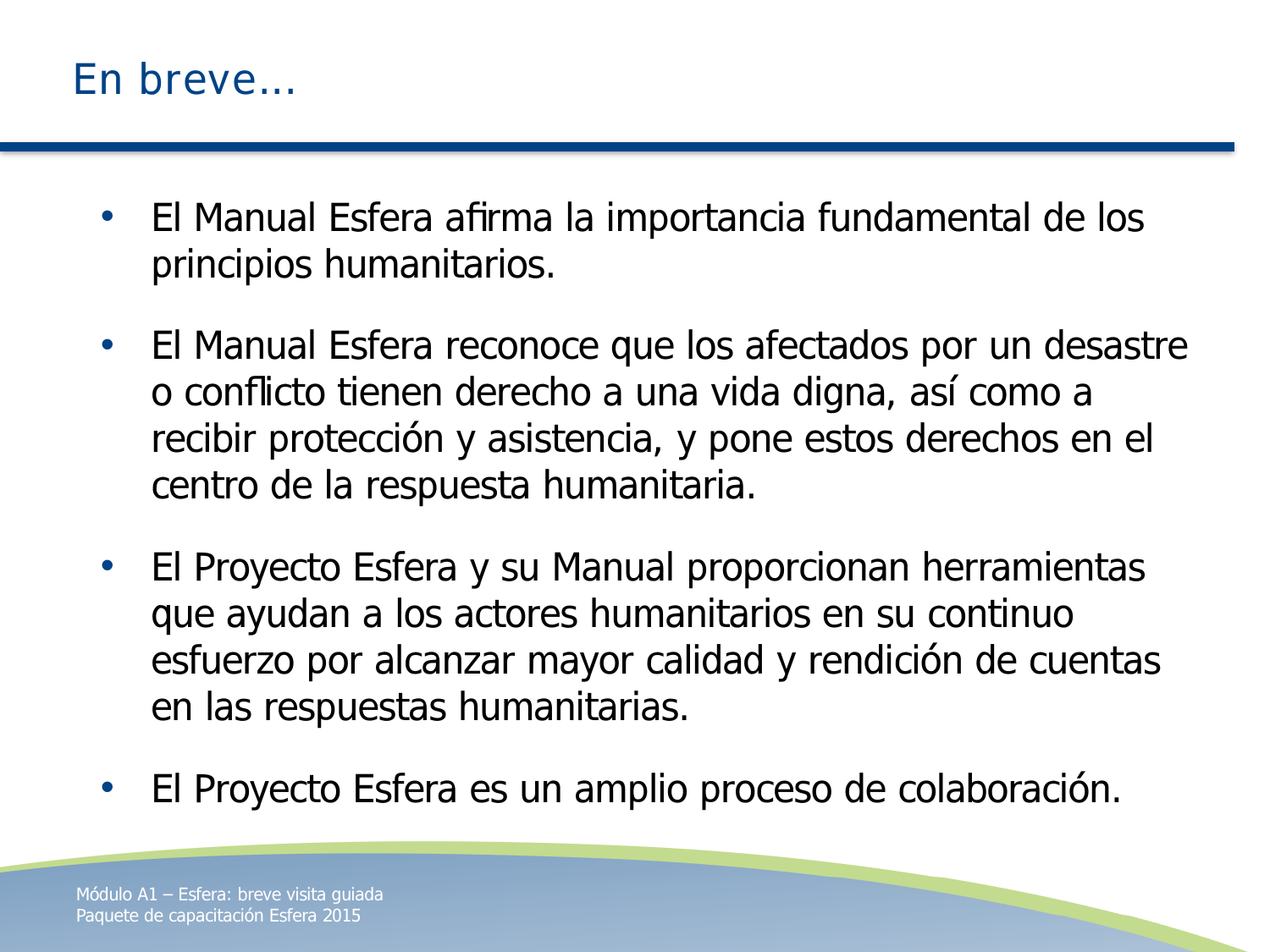

# En breve...
El Manual Esfera afirma la importancia fundamental de los principios humanitarios.
El Manual Esfera reconoce que los afectados por un desastre o conflicto tienen derecho a una vida digna, así como a recibir protección y asistencia, y pone estos derechos en el centro de la respuesta humanitaria.
El Proyecto Esfera y su Manual proporcionan herramientas que ayudan a los actores humanitarios en su continuo esfuerzo por alcanzar mayor calidad y rendición de cuentas en las respuestas humanitarias.
El Proyecto Esfera es un amplio proceso de colaboración.
Módulo A1 – Esfera: breve visita guiada
Paquete de capacitación Esfera 2015